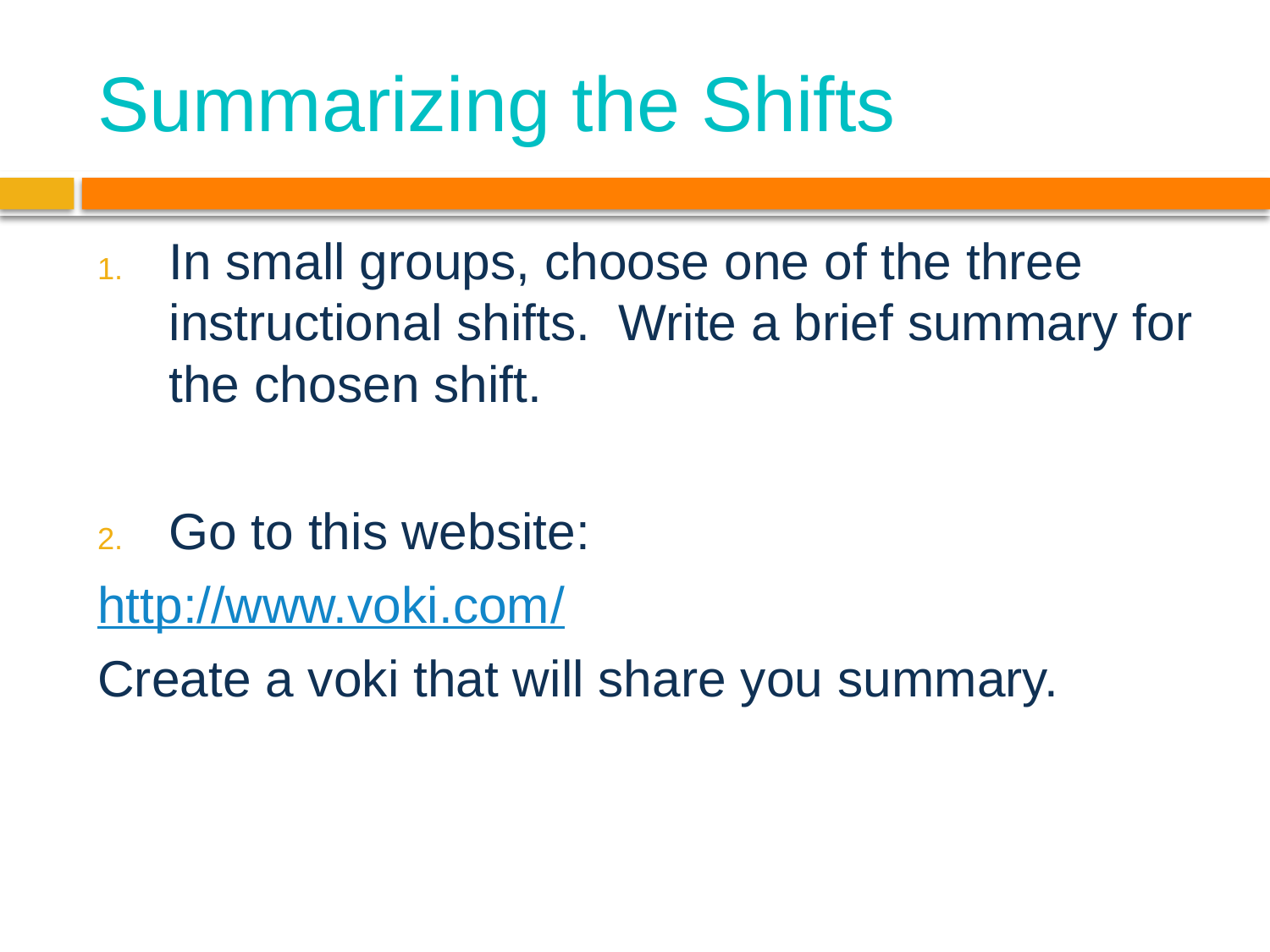

# Summarizing the Shifts
In small groups, choose one of the three instructional shifts.  Write a brief summary for the chosen shift.

Go to this website:
http://www.voki.com/
Create a voki that will share you summary.